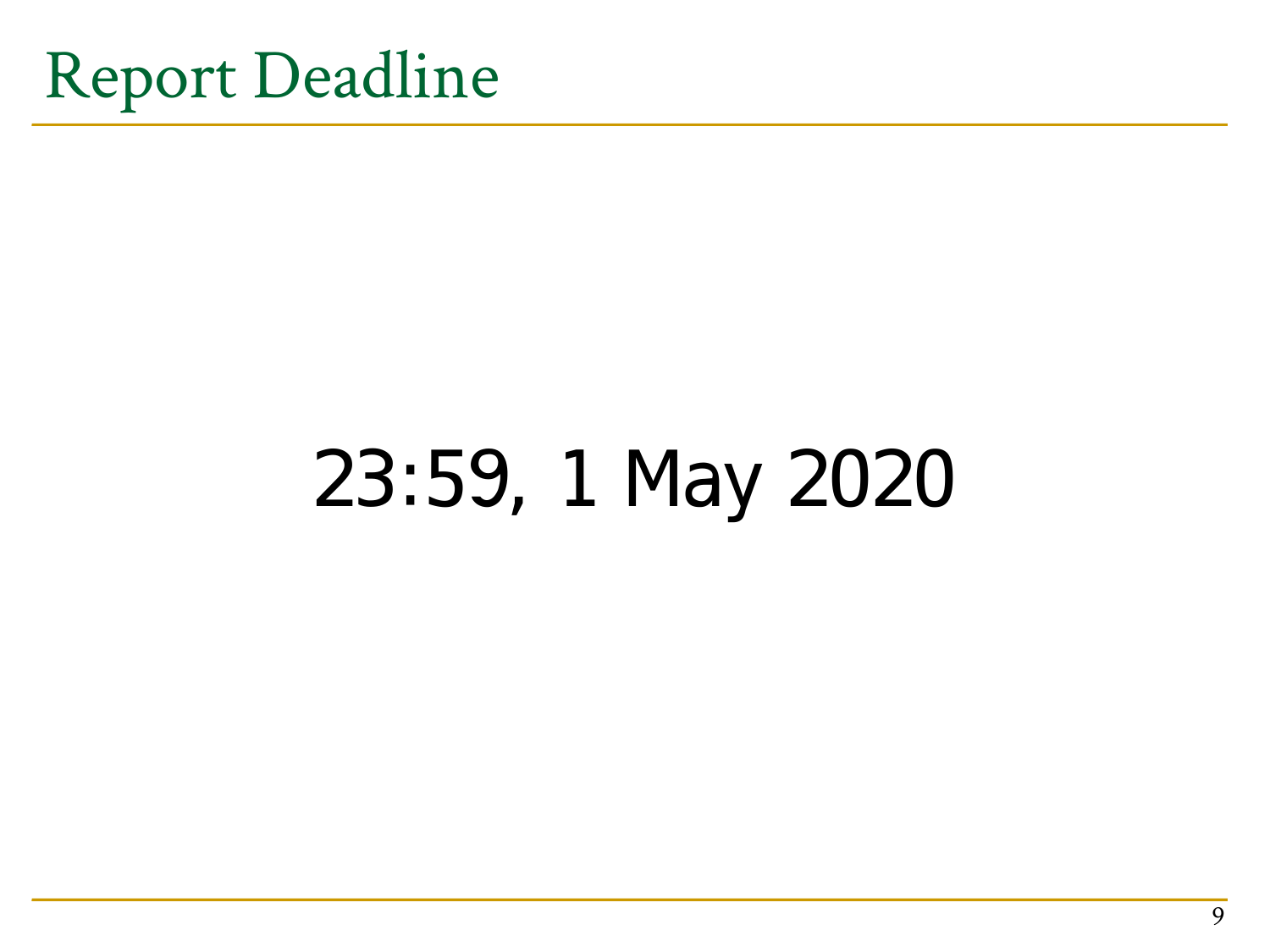

# Report Deadline
23:59, 1 May 2020
9